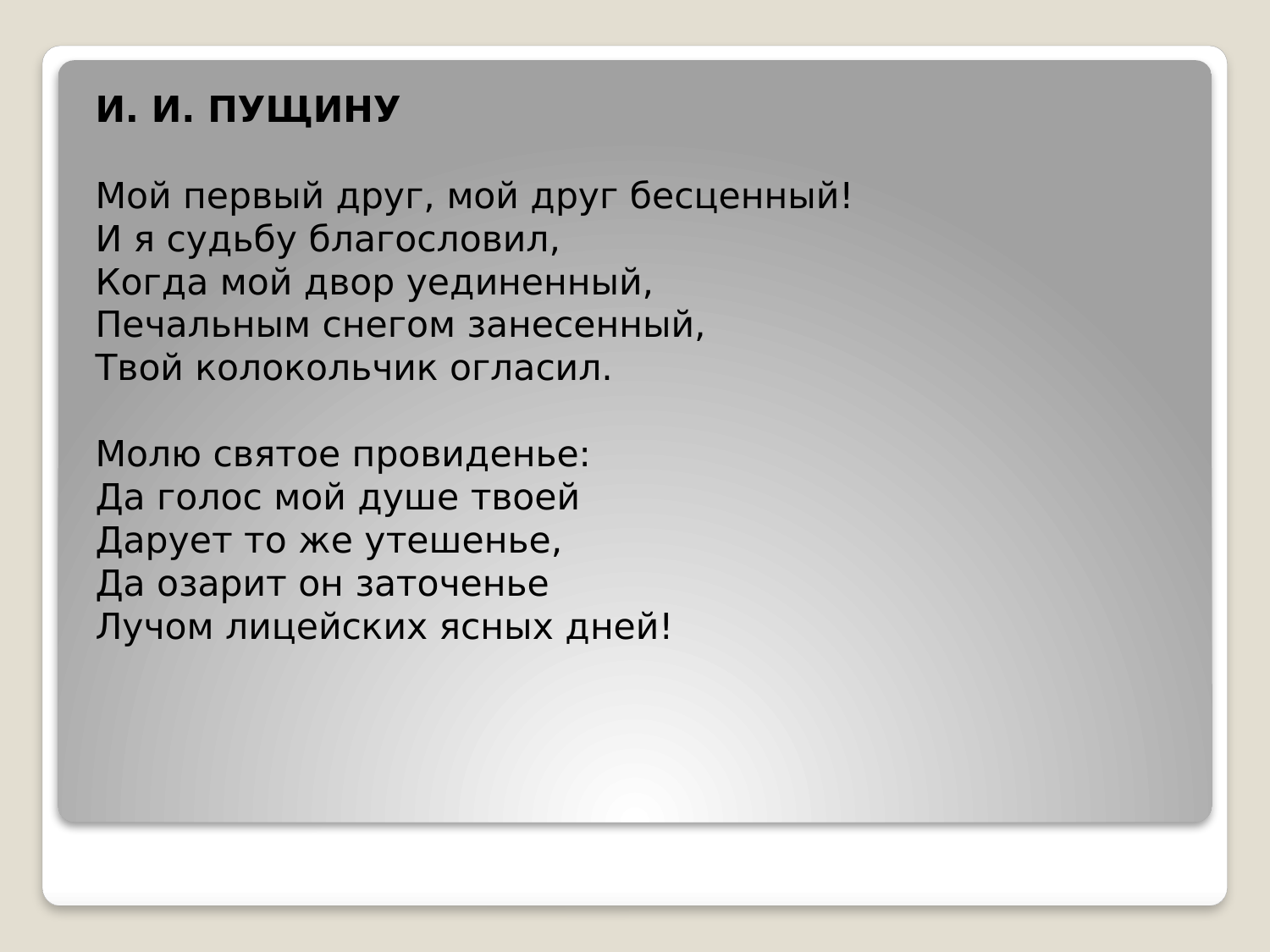

И. И. ПУЩИНУ
Мой первый друг, мой друг бесценный!
И я судьбу благословил,
Когда мой двор уединенный,
Печальным снегом занесенный,
Твой колокольчик огласил.
Молю святое провиденье:
Да голос мой душе твоей
Дарует то же утешенье,
Да озарит он заточенье
Лучом лицейских ясных дней!
#